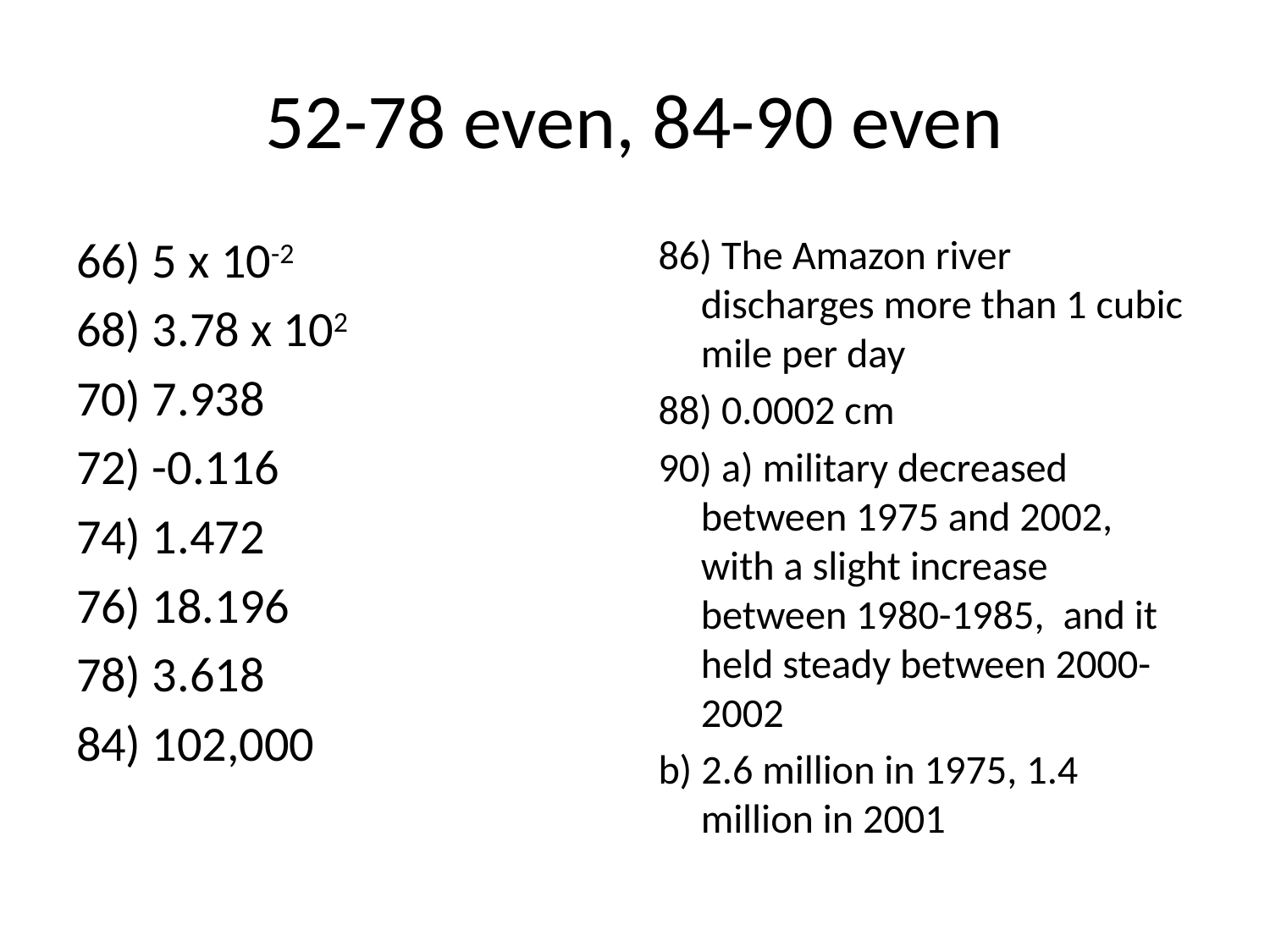

# 52-78 even, 84-90 even
66) 5 x 10-2
68) 3.78 x 102
70) 7.938
72) -0.116
74) 1.472
76) 18.196
78) 3.618
84) 102,000
86) The Amazon river discharges more than 1 cubic mile per day
88) 0.0002 cm
90) a) military decreased between 1975 and 2002, with a slight increase between 1980-1985,  and it held steady between 2000-2002
b) 2.6 million in 1975, 1.4 million in 2001